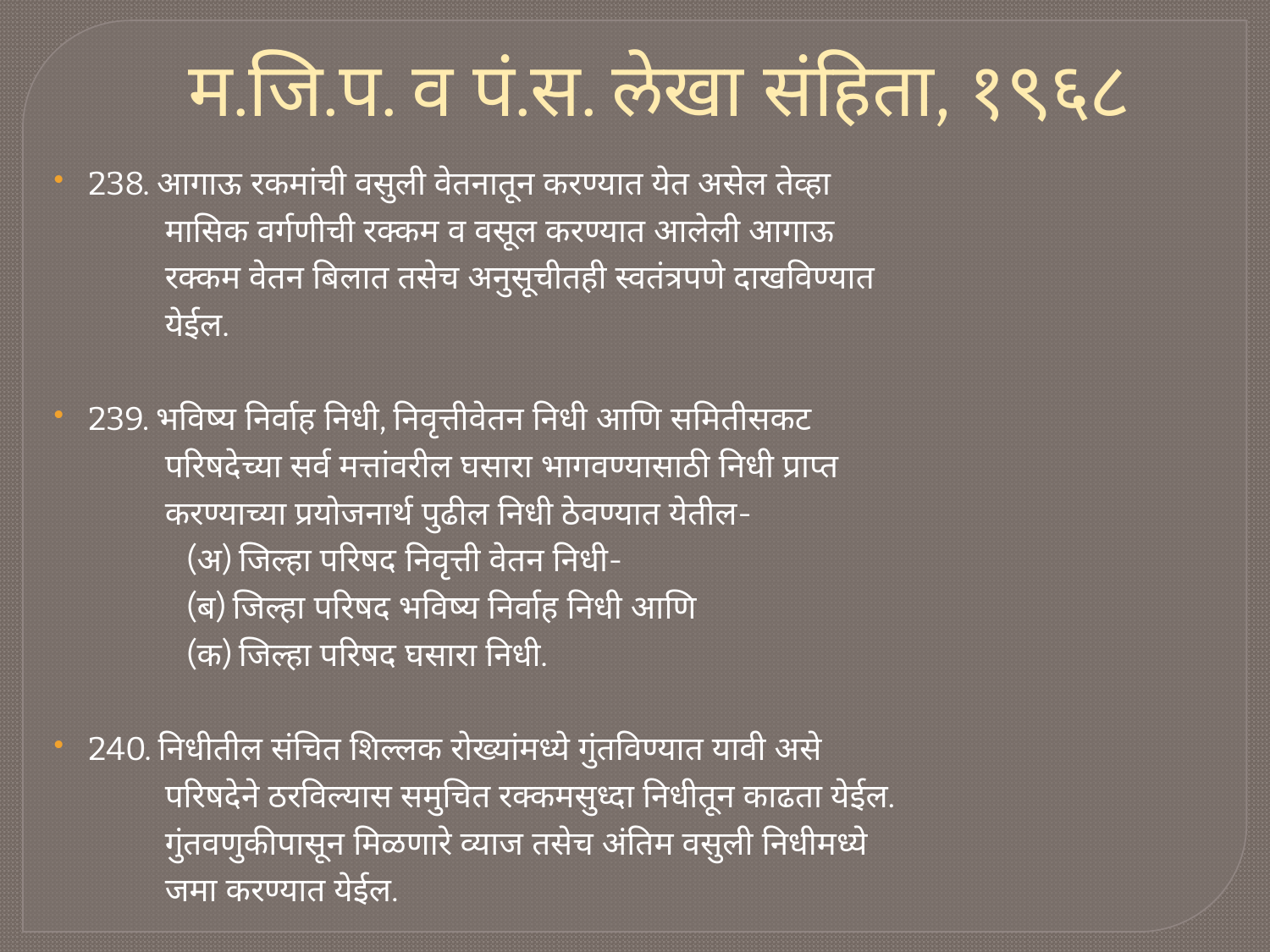

म.जि.प. व पं.स. लेखा संहिता, १९६८
238. आगाऊ रकमांची वसुली वेतनातून करण्यात येत असेल तेव्हा
             मासिक वर्गणीची रक्कम व वसूल करण्यात आलेली आगाऊ
             रक्कम वेतन बिलात तसेच अनुसूचीतही स्वतंत्रपणे दाखविण्यात
             येईल.

239. भविष्य निर्वाह निधी, निवृत्तीवेतन निधी आणि समितीसकट
             परिषदेच्या सर्व मत्तांवरील घसारा भागवण्यासाठी निधी प्राप्त
             करण्याच्या प्रयोजनार्थ पुढील निधी ठेवण्यात येतील-
	               (अ) जिल्हा परिषद निवृत्ती वेतन निधी-
	               (ब) जिल्हा परिषद भविष्य निर्वाह निधी आणि
	               (क) जिल्हा परिषद घसारा निधी.

240. निधीतील संचित शिल्लक रोख्यांमध्ये गुंतविण्यात यावी असे
             परिषदेने ठरविल्यास समुचित रक्कमसुध्दा निधीतून काढता येईल.
             गुंतवणुकीपासून मिळणारे व्याज तसेच अंतिम वसुली निधीमध्ये
             जमा करण्यात येईल.